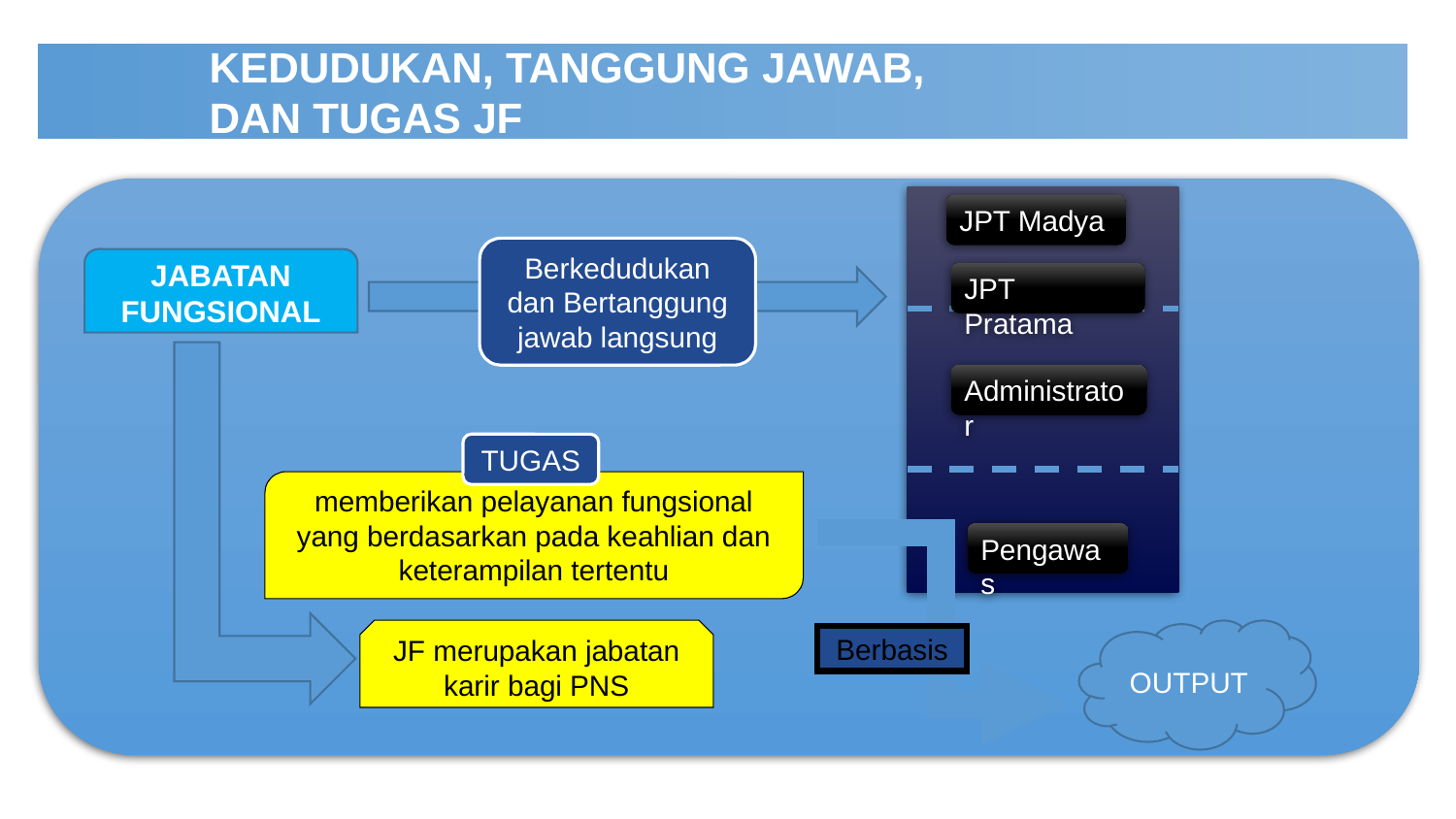

KEDUDUKAN, TANGGUNG JAWAB,
DAN TUGAS JF

JPT Madya
Berkedudukan dan Bertanggung jawab langsung
JABATAN FUNGSIONAL
JPT Pratama

Administrator

TUGAS
memberikan pelayanan fungsional yang berdasarkan pada keahlian dan keterampilan tertentu
Pengawas
OUTPUT
JF merupakan jabatan karir bagi PNS
Berbasis